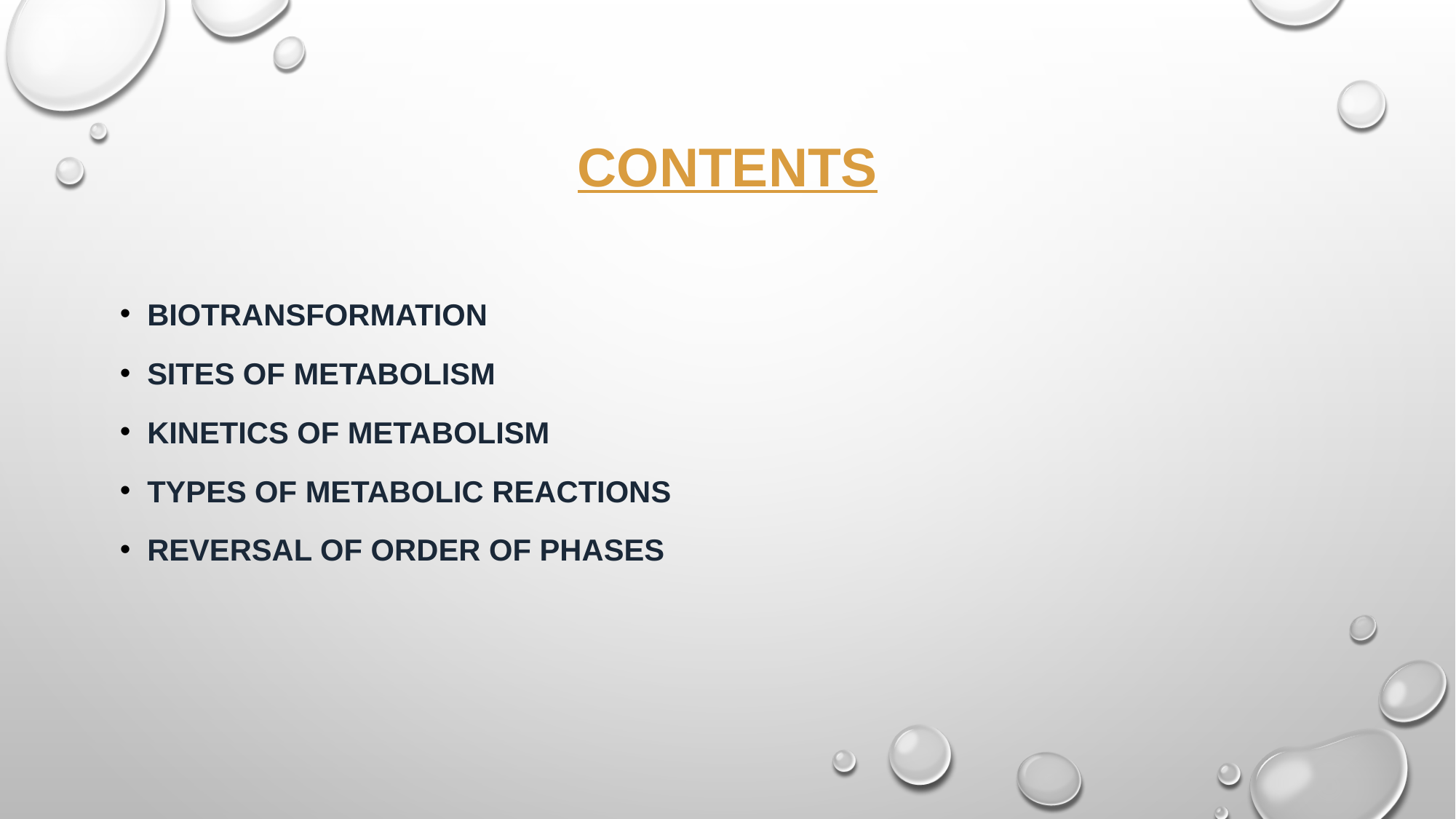

# CONTENTS
BIOTRANSFORMATION
SITES OF METABOLISM
KINETICS OF METABOLISM
TYPES OF METABOLIC REACTIONS
REVERSAL OF ORDER OF PHASES